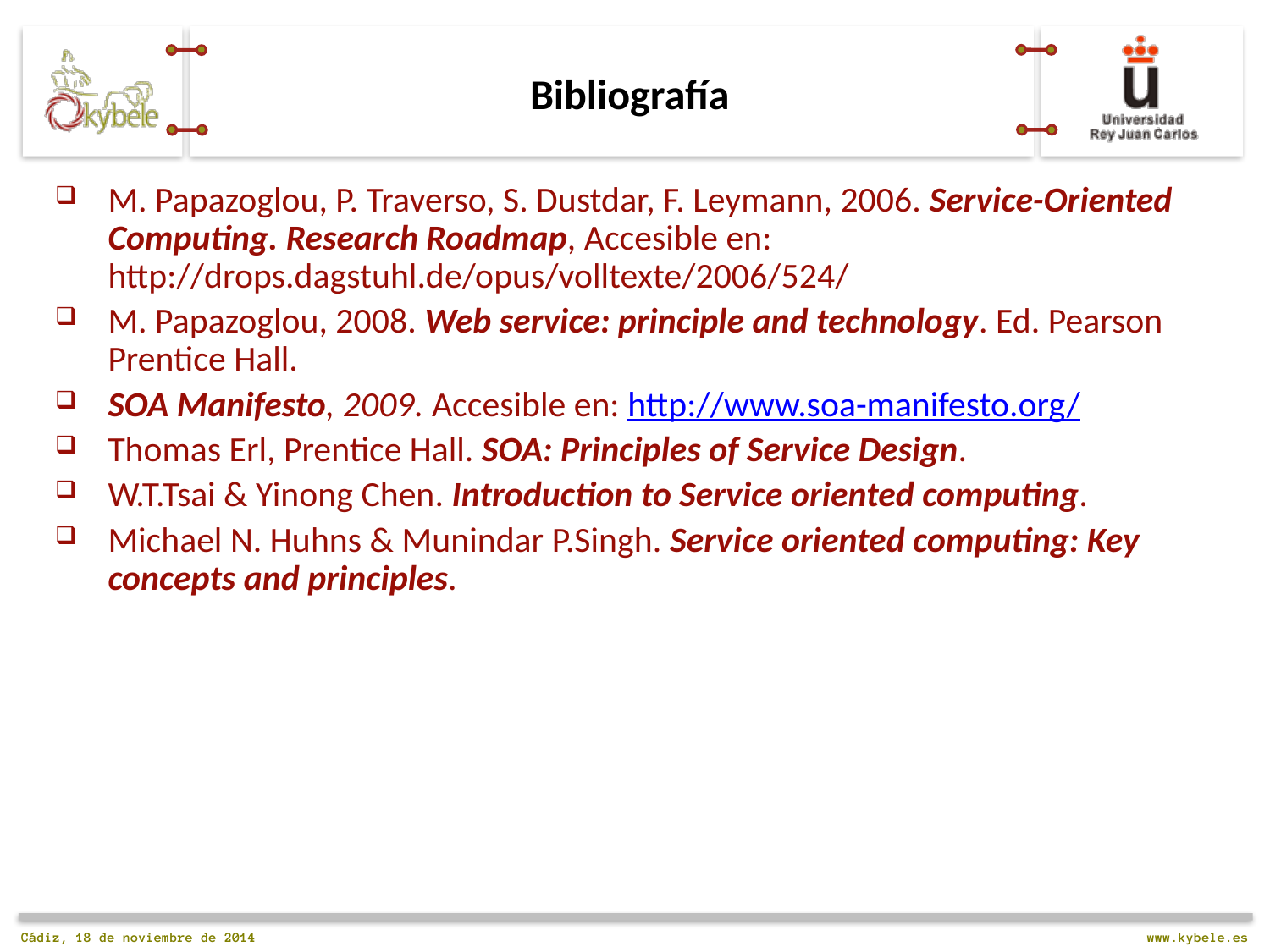

# Bibliografía
M. Papazoglou, P. Traverso, S. Dustdar, F. Leymann, 2006. Service-Oriented Computing. Research Roadmap, Accesible en: http://drops.dagstuhl.de/opus/volltexte/2006/524/
M. Papazoglou, 2008. Web service: principle and technology. Ed. Pearson Prentice Hall.
SOA Manifesto, 2009. Accesible en: http://www.soa-manifesto.org/
Thomas Erl, Prentice Hall. SOA: Principles of Service Design.
W.T.Tsai & Yinong Chen. Introduction to Service oriented computing.
Michael N. Huhns & Munindar P.Singh. Service oriented computing: Key concepts and principles.